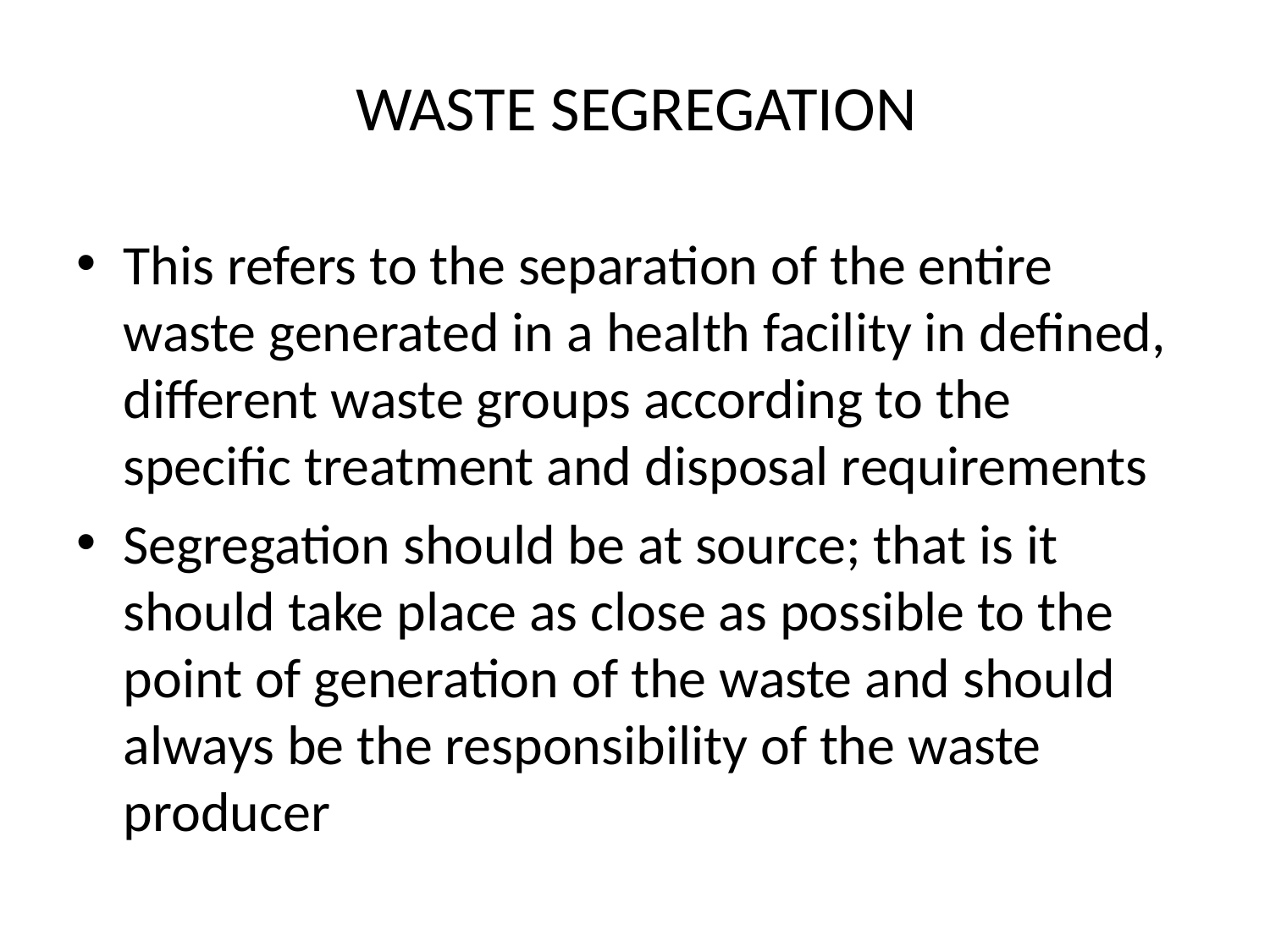

# WASTE SEGREGATION
This refers to the separation of the entire waste generated in a health facility in defined, different waste groups according to the specific treatment and disposal requirements
Segregation should be at source; that is it should take place as close as possible to the point of generation of the waste and should always be the responsibility of the waste producer